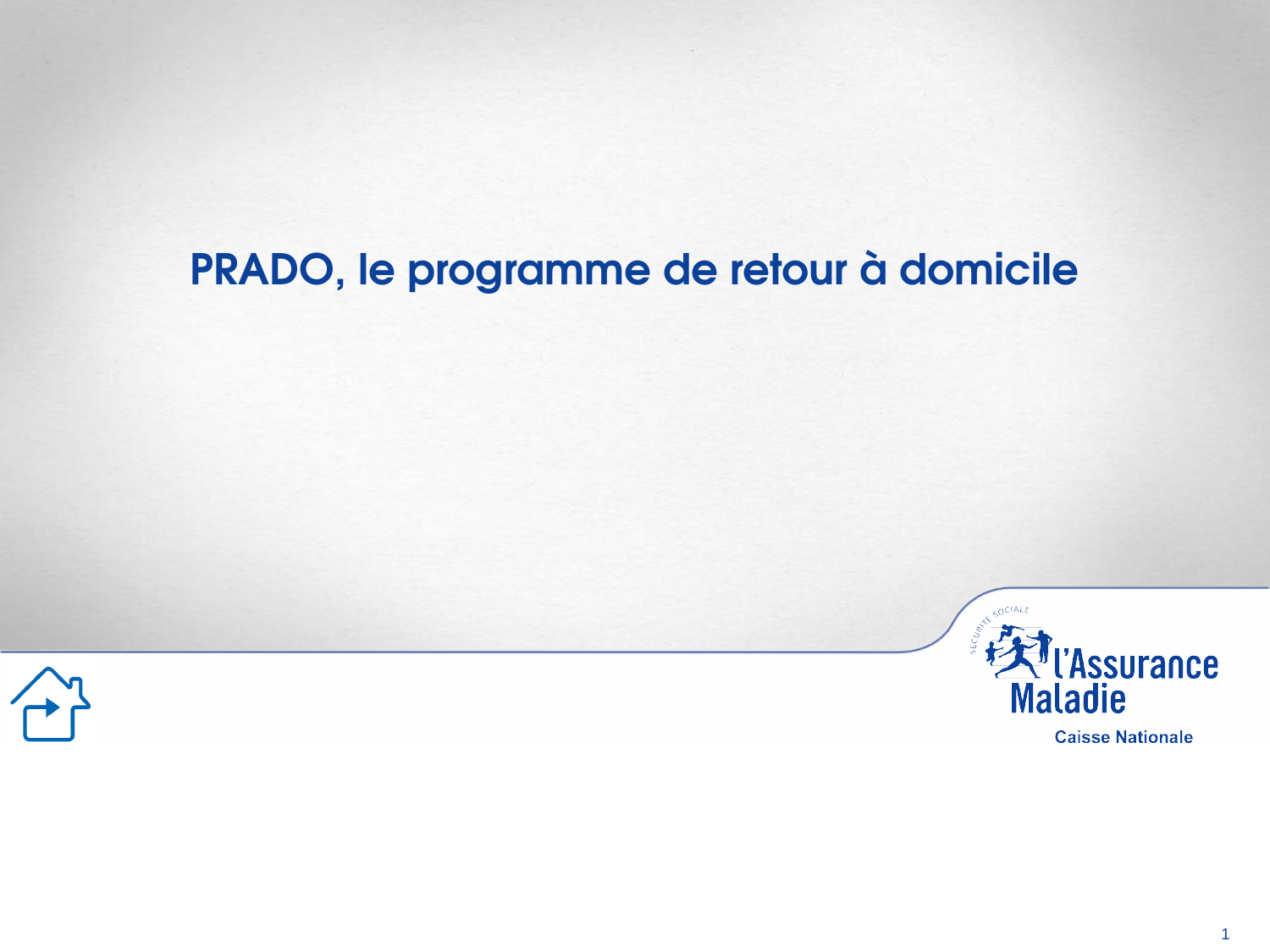

PRADO, le programme de retour à domicile

11